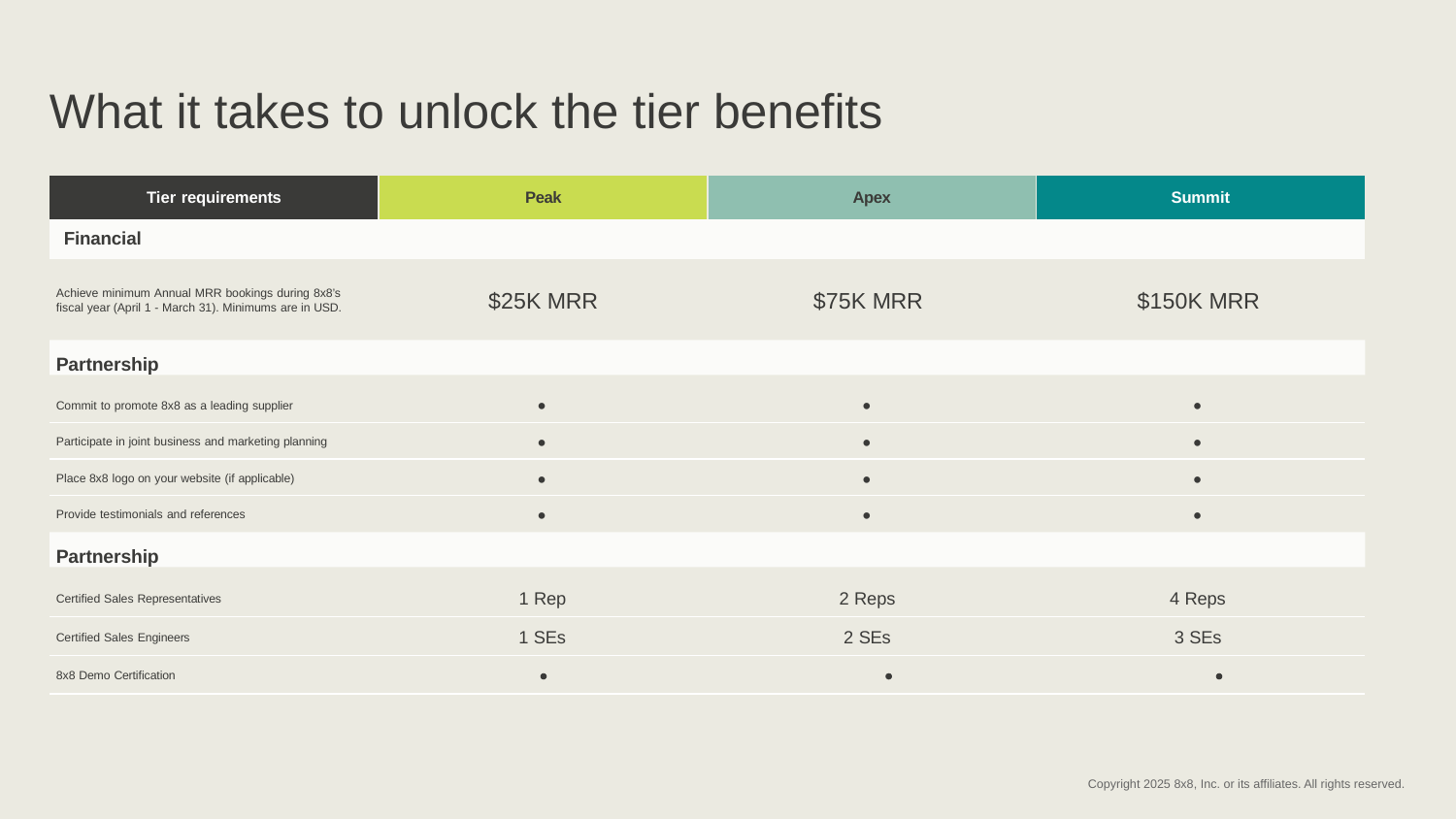

What it takes to unlock the tier benefits
| Tier requirements | Peak | Apex | Summit |
| --- | --- | --- | --- |
| Financial |  |  |  |

Achieve minimum Annual MRR bookings during 8x8’s fiscal year (April 1 - March 31). Minimums are in USD.
$25K MRR	$75K MRR	$150K MRR
Partnership
•	•	•
•	•	•

Commit to promote 8x8 as a leading supplier
Participate in joint business and marketing planning
•	•	•
•	•	•
Place 8x8 logo on your website (if applicable)
Provide testimonials and references
Partnership

1 Rep	2 Reps	4 Reps
1 SEs	2 SEs	3 SEs
•	•	•
Certified Sales Representatives
Certified Sales Engineers
8x8 Demo Certification